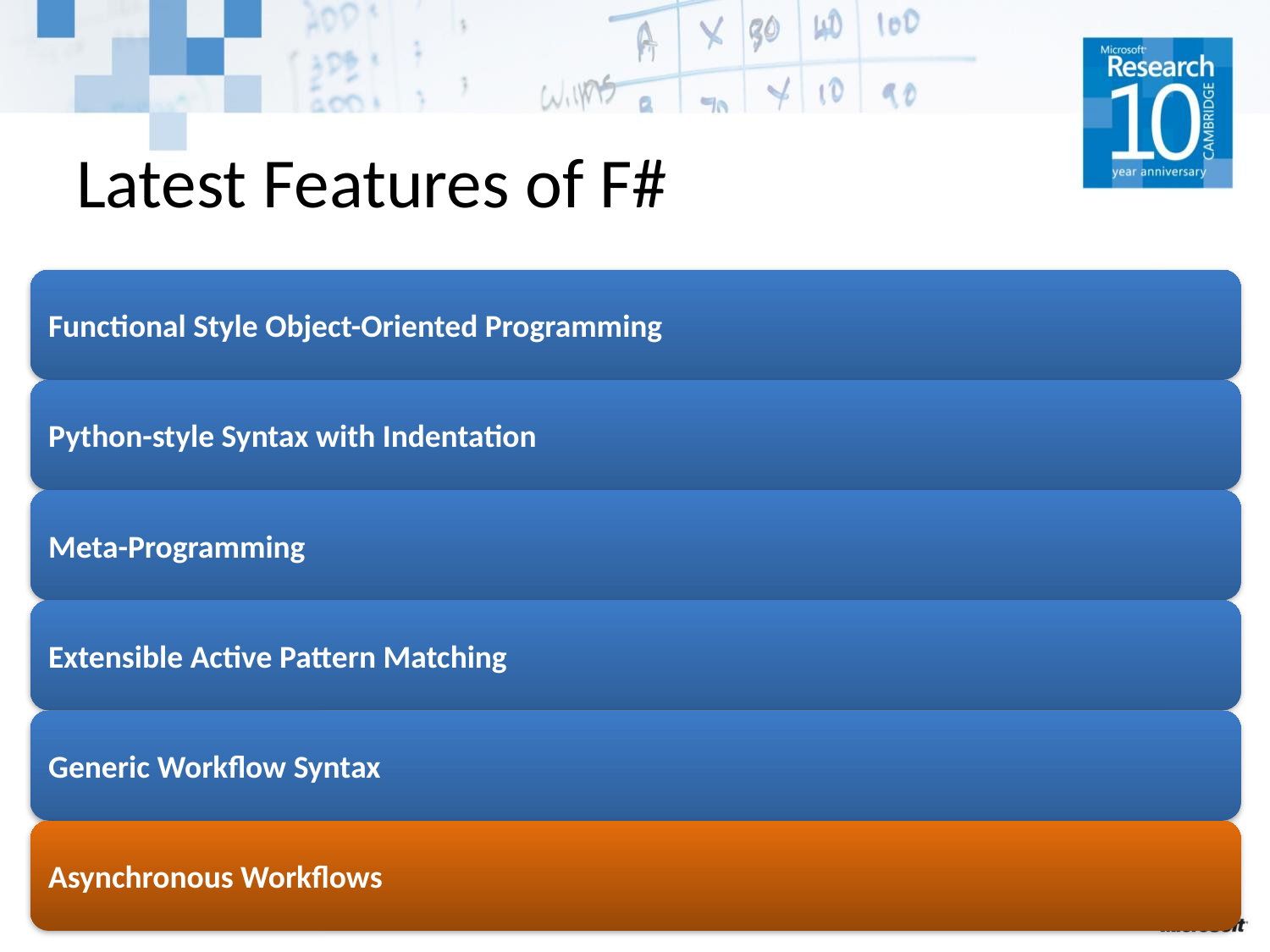

# Latest Features of F#
Meta-Programming
Extensible Active Pattern Matching
Generic Workflow Syntax
Asynchronous Workflows
Functional Style Object-Oriented Programming
Python-style Syntax with Indentation